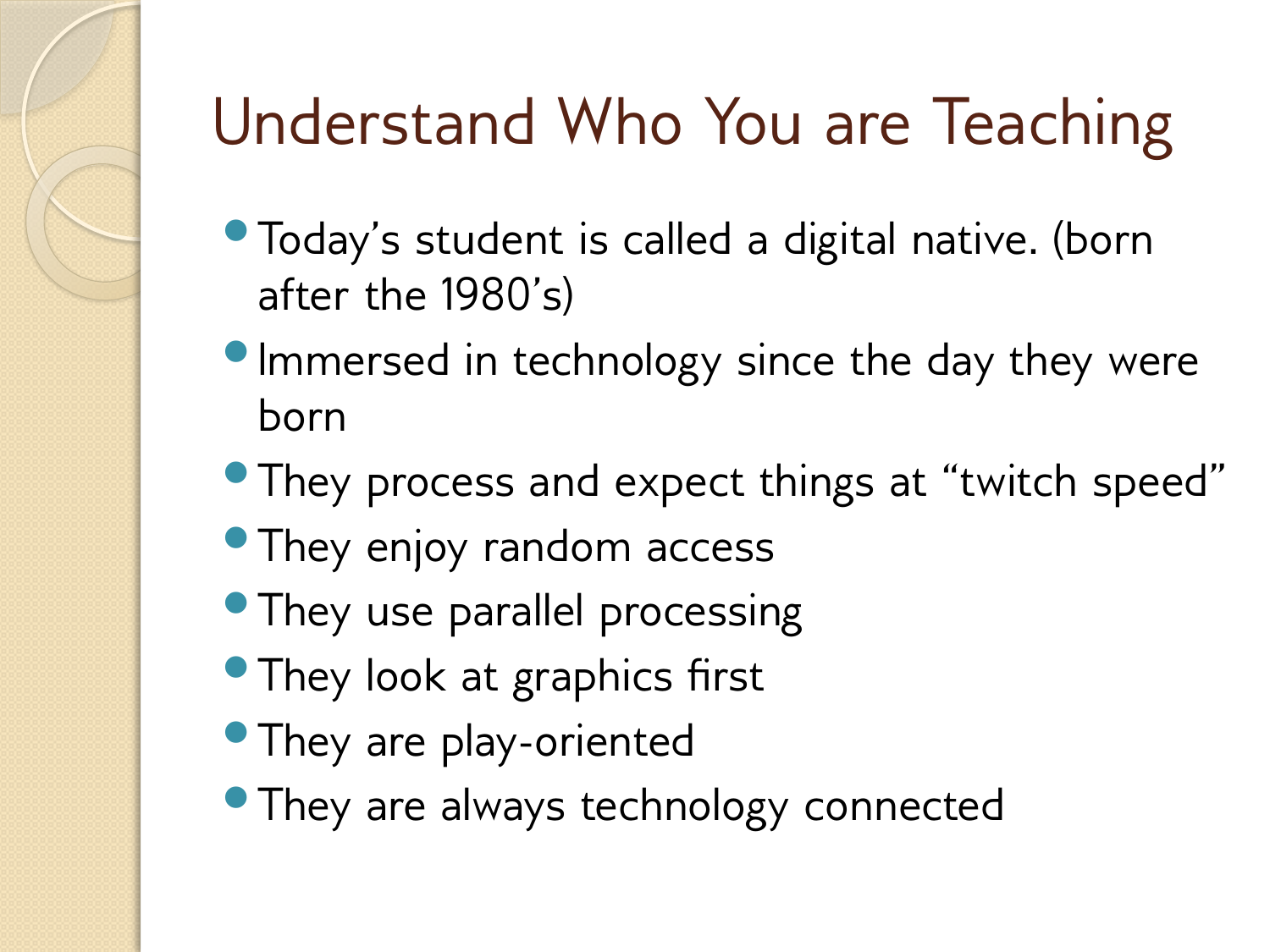

# Understand Who You are Teaching
Today’s student is called a digital native. (born after the 1980’s)
Immersed in technology since the day they were born
They process and expect things at “twitch speed”
They enjoy random access
They use parallel processing
They look at graphics first
They are play-oriented
They are always technology connected